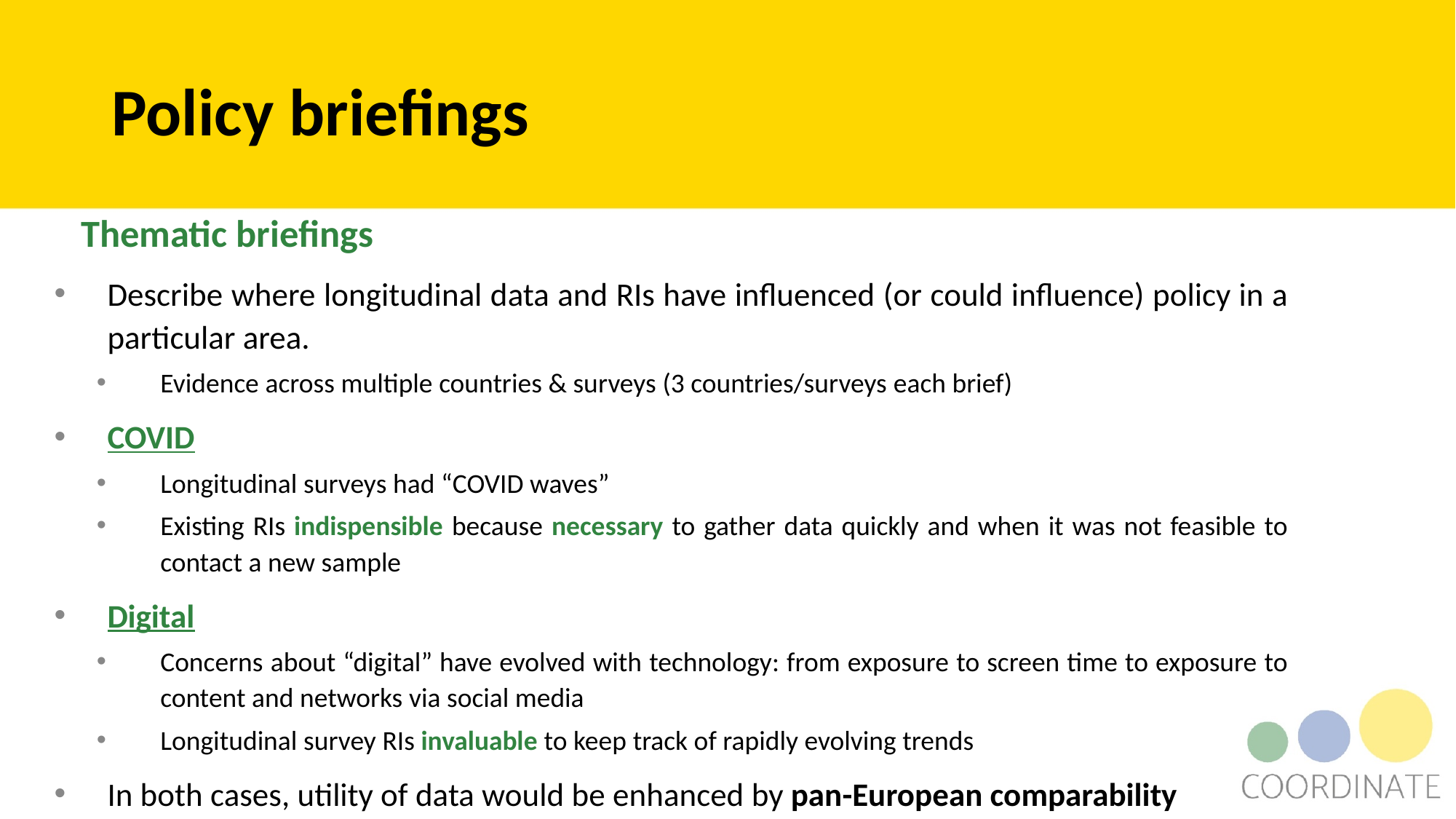

# Policy briefings
Thematic briefings
Describe where longitudinal data and RIs have influenced (or could influence) policy in a particular area.
Evidence across multiple countries & surveys (3 countries/surveys each brief)
COVID
Longitudinal surveys had “COVID waves”
Existing RIs indispensible because necessary to gather data quickly and when it was not feasible to contact a new sample
Digital
Concerns about “digital” have evolved with technology: from exposure to screen time to exposure to content and networks via social media
Longitudinal survey RIs invaluable to keep track of rapidly evolving trends
In both cases, utility of data would be enhanced by pan-European comparability